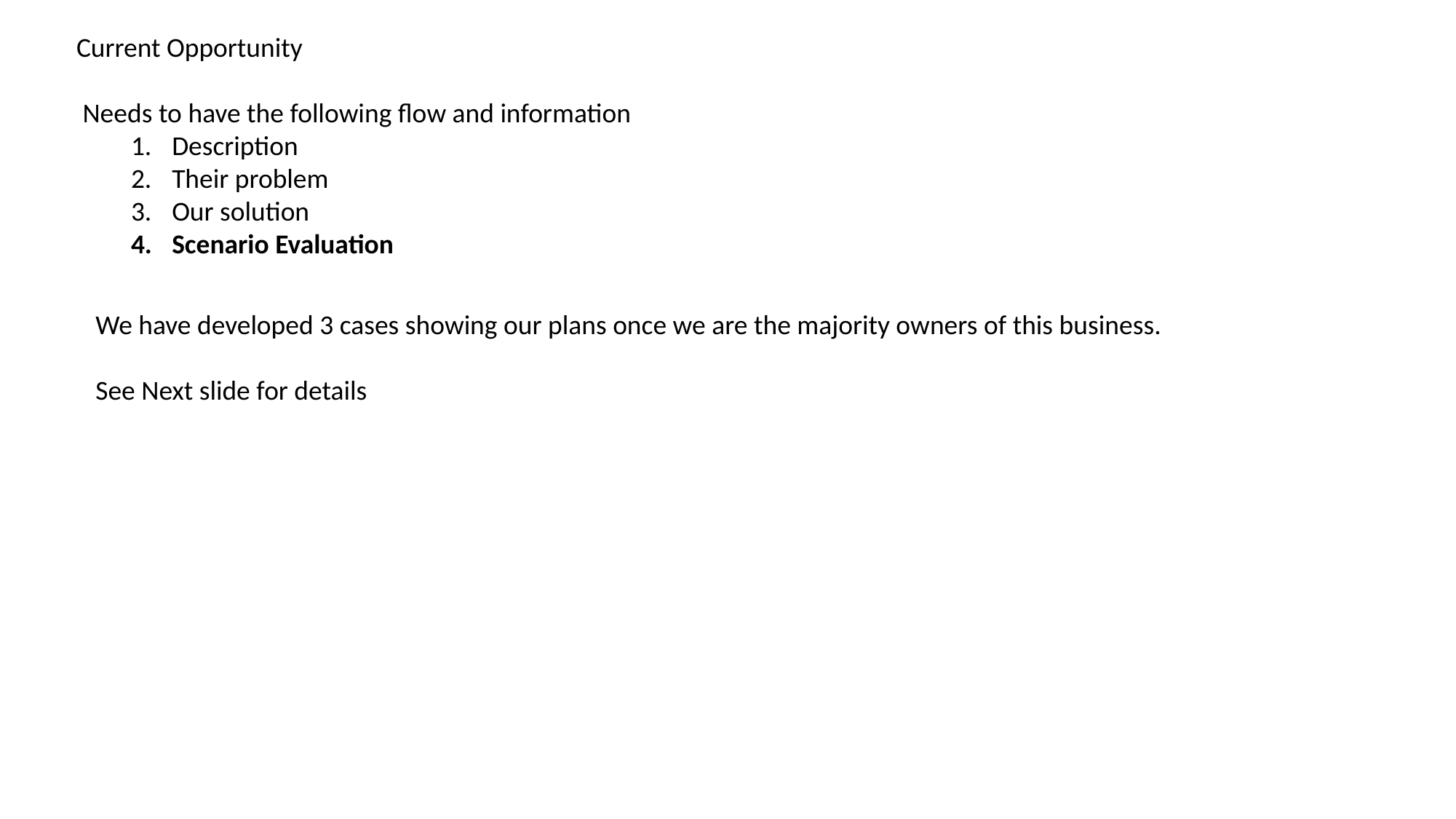

Current Opportunity

 Needs to have the following flow and information
Description
Their problem
Our solution
Scenario Evaluation
We have developed 3 cases showing our plans once we are the majority owners of this business.

See Next slide for details